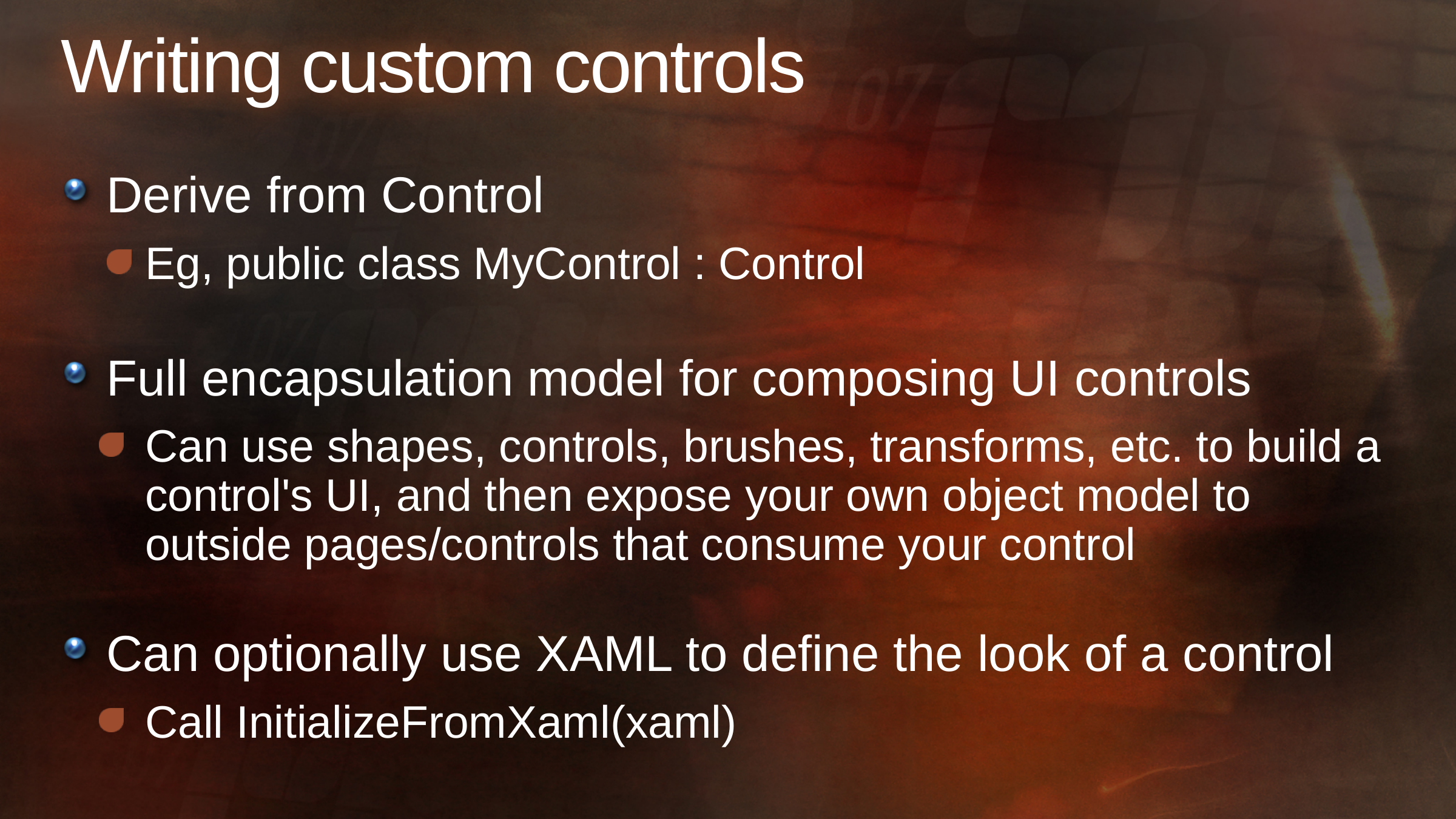

# Writing custom controls
Derive from Control
Eg, public class MyControl : Control

Full encapsulation model for composing UI controls
Can use shapes, controls, brushes, transforms, etc. to build a control's UI, and then expose your own object model to outside pages/controls that consume your control

Can optionally use XAML to define the look of a control
Call InitializeFromXaml(xaml)